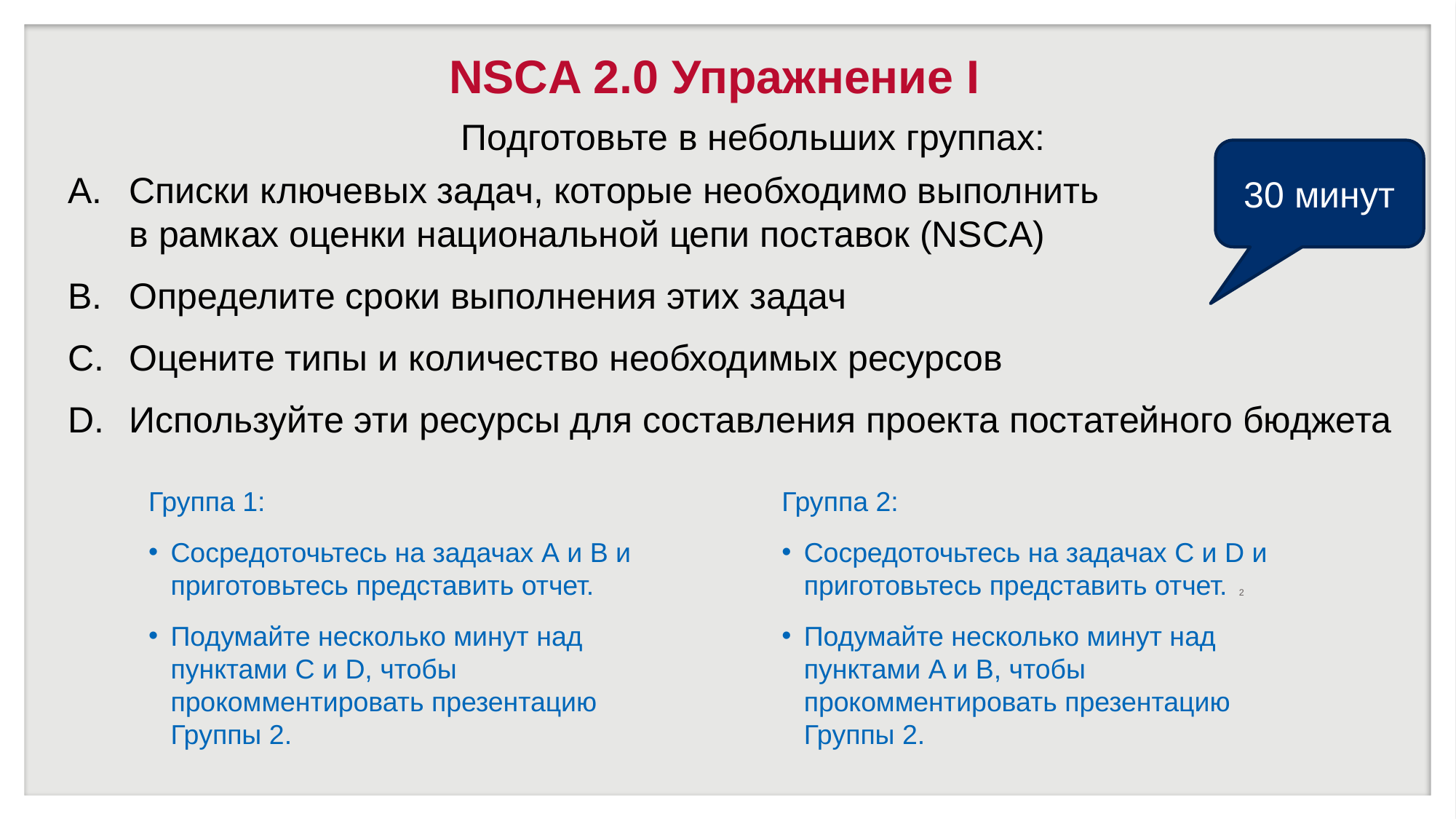

# NSCA 2.0 Упражнение I
Подготовьте в небольших группах:
Списки ключевых задач, которые необходимо выполнить
в рамках оценки национальной цепи поставок (NSCA)
Определите сроки выполнения этих задач
Оцените типы и количество необходимых ресурсов
Используйте эти ресурсы для составления проекта постатейного бюджета
30 минут
Группа 1:
Сосредоточьтесь на задачах А и В и приготовьтесь представить отчет.
Подумайте несколько минут над пунктами C и D, чтобы прокомментировать презентацию Группы 2.
Группа 2:
Сосредоточьтесь на задачах C и D и приготовьтесь представить отчет.
Подумайте несколько минут над пунктами A и B, чтобы прокомментировать презентацию Группы 2.
2